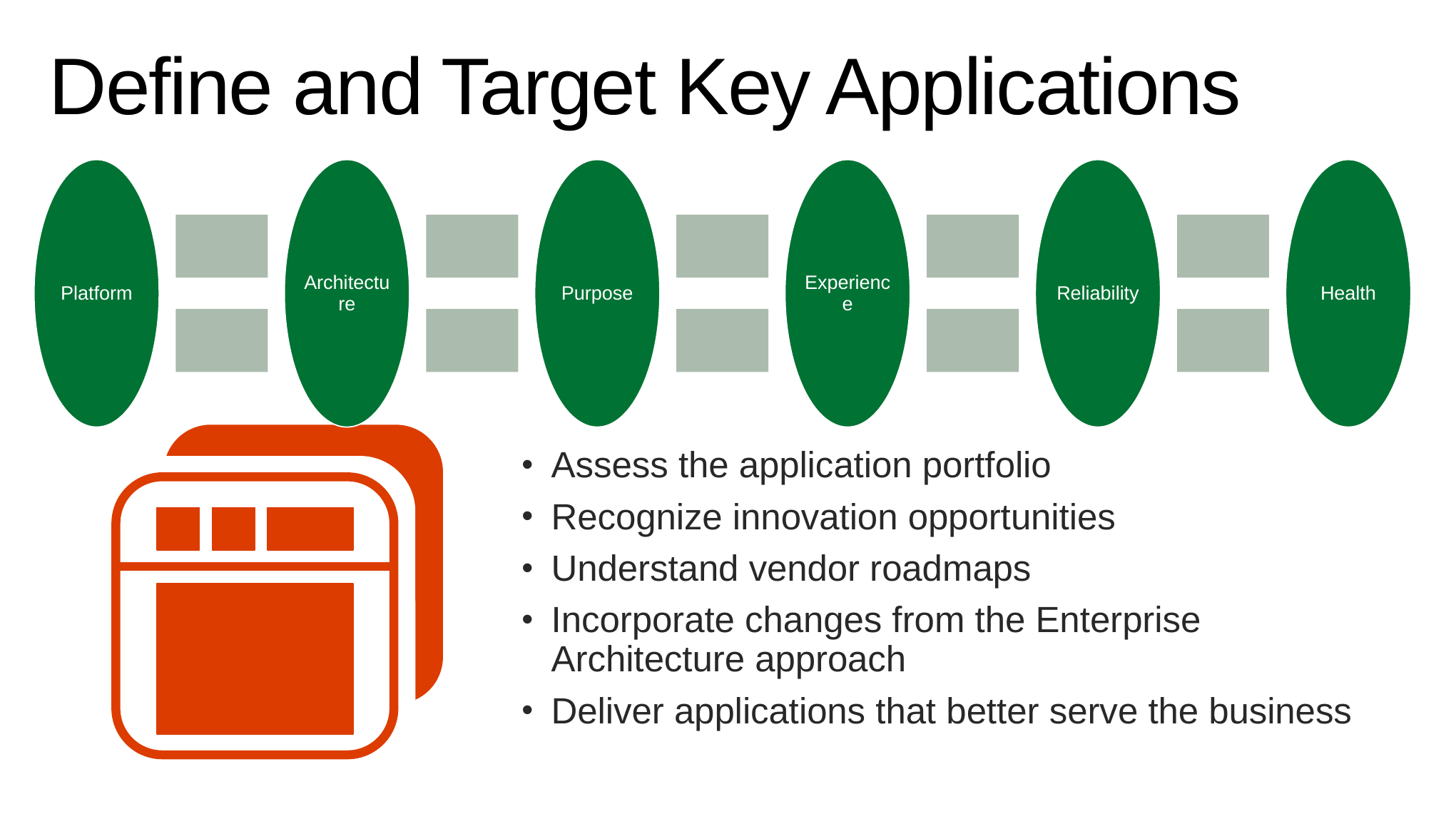

# Define and Target Key Applications
Platform
Architecture
Health
Purpose
Experience
Reliability

Assess the application portfolio
Recognize innovation opportunities
Understand vendor roadmaps
Incorporate changes from the Enterprise Architecture approach
Deliver applications that better serve the business